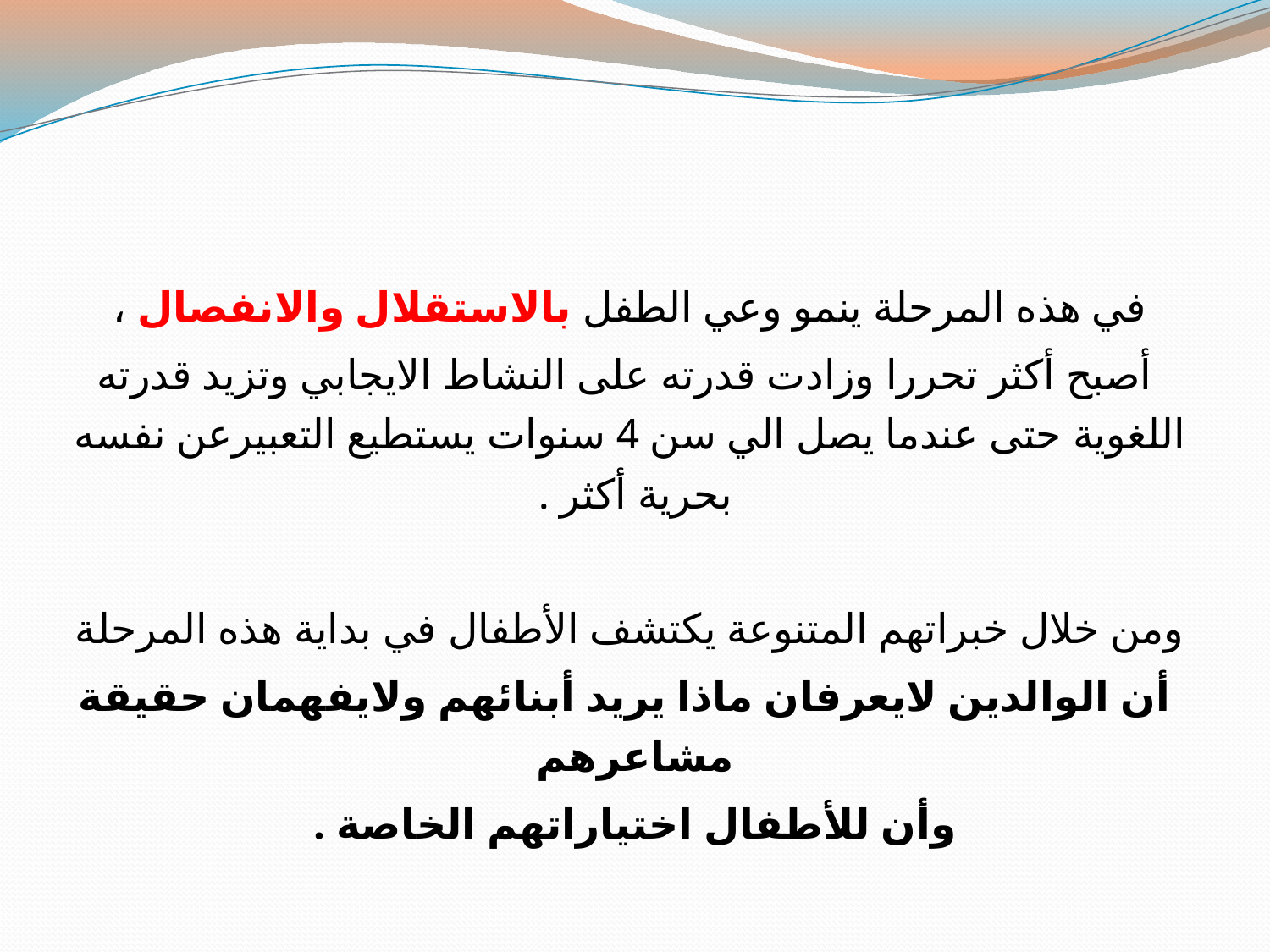

#
في هذه المرحلة ينمو وعي الطفل بالاستقلال والانفصال ،
 أصبح أكثر تحررا وزادت قدرته على النشاط الايجابي وتزيد قدرته اللغوية حتى عندما يصل الي سن 4 سنوات يستطيع التعبيرعن نفسه بحرية أكثر .

ومن خلال خبراتهم المتنوعة يكتشف الأطفال في بداية هذه المرحلة
 أن الوالدين لايعرفان ماذا يريد أبنائهم ولايفهمان حقيقة مشاعرهم
وأن للأطفال اختياراتهم الخاصة .